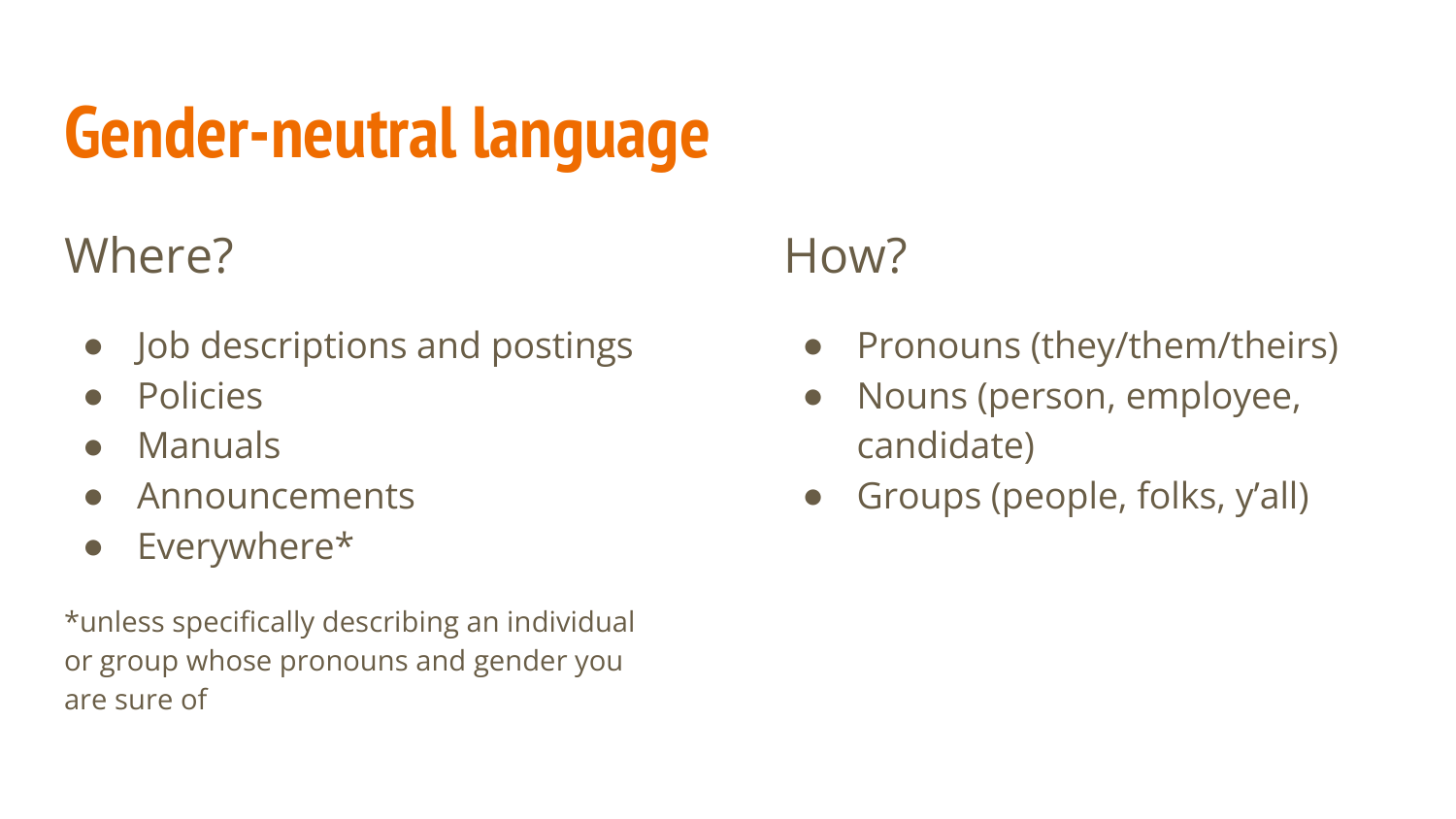

# Gender-neutral language
Where?
Job descriptions and postings
Policies
Manuals
Announcements
Everywhere*
*unless specifically describing an individual or group whose pronouns and gender you are sure of
How?
Pronouns (they/them/theirs)
Nouns (person, employee, candidate)
Groups (people, folks, y’all)